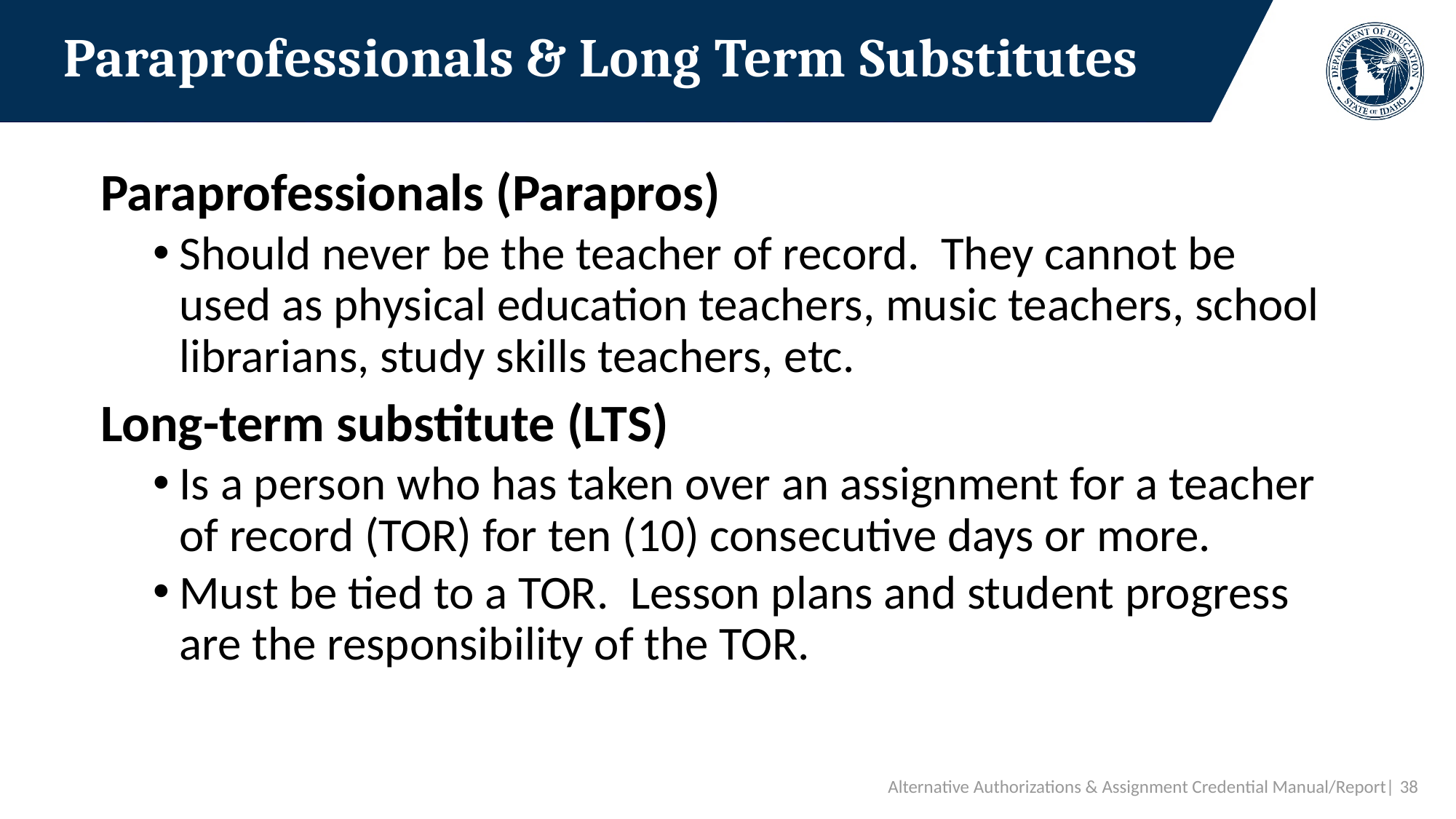

# Paraprofessionals & Long Term Substitutes
Paraprofessionals (Parapros)
Should never be the teacher of record.  They cannot be used as physical education teachers, music teachers, school librarians, study skills teachers, etc.
Long-term substitute (LTS)
Is a person who has taken over an assignment for a teacher of record (TOR) for ten (10) consecutive days or more.
Must be tied to a TOR.  Lesson plans and student progress are the responsibility of the TOR.
Alternative Authorizations & Assignment Credential Manual/Report| 38